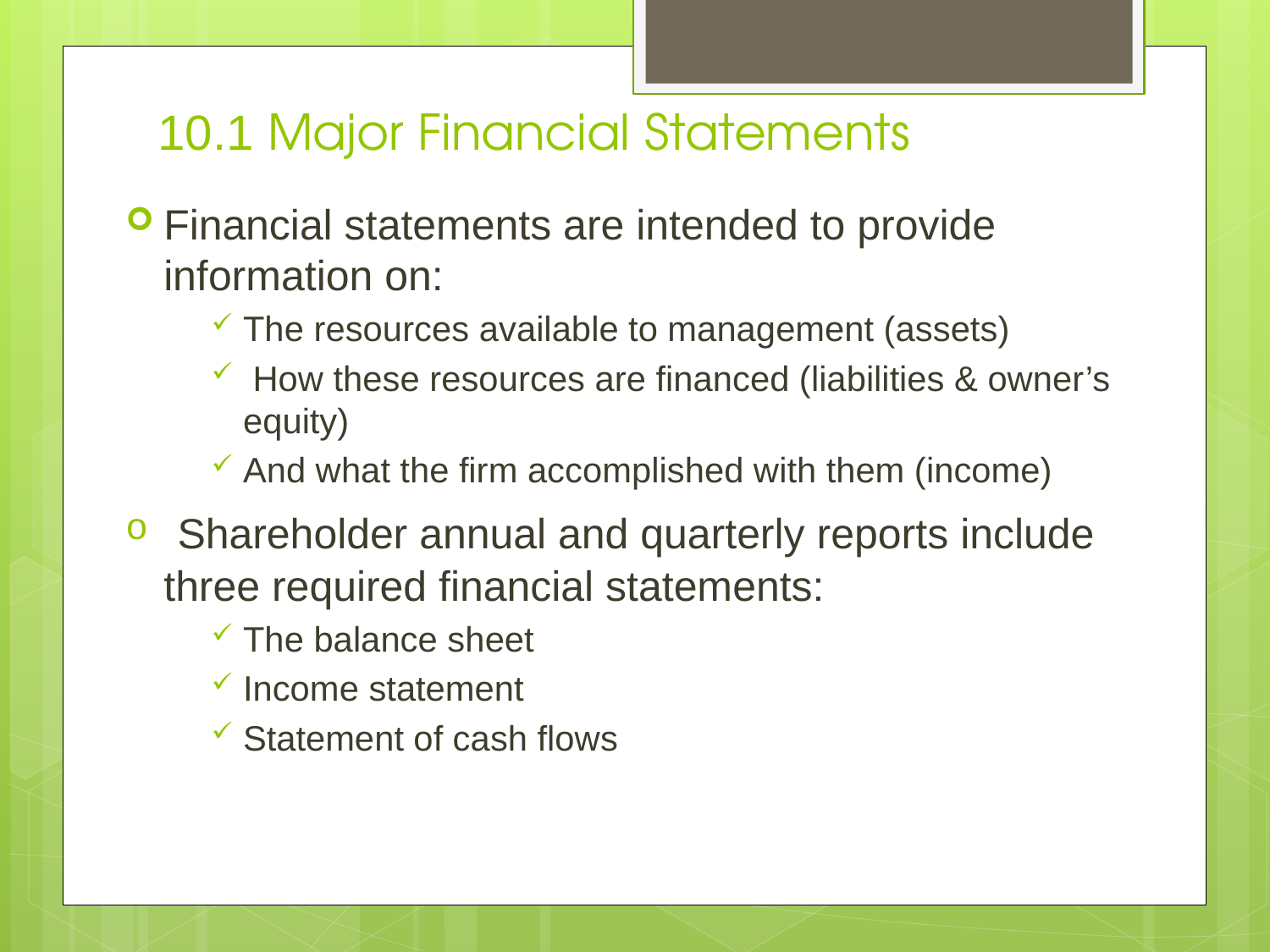

# 10.1 Major Financial Statements
Financial statements are intended to provide information on:
The resources available to management (assets)
 How these resources are financed (liabilities & owner’s equity)
And what the firm accomplished with them (income)
 Shareholder annual and quarterly reports include three required financial statements:
The balance sheet
Income statement
Statement of cash flows